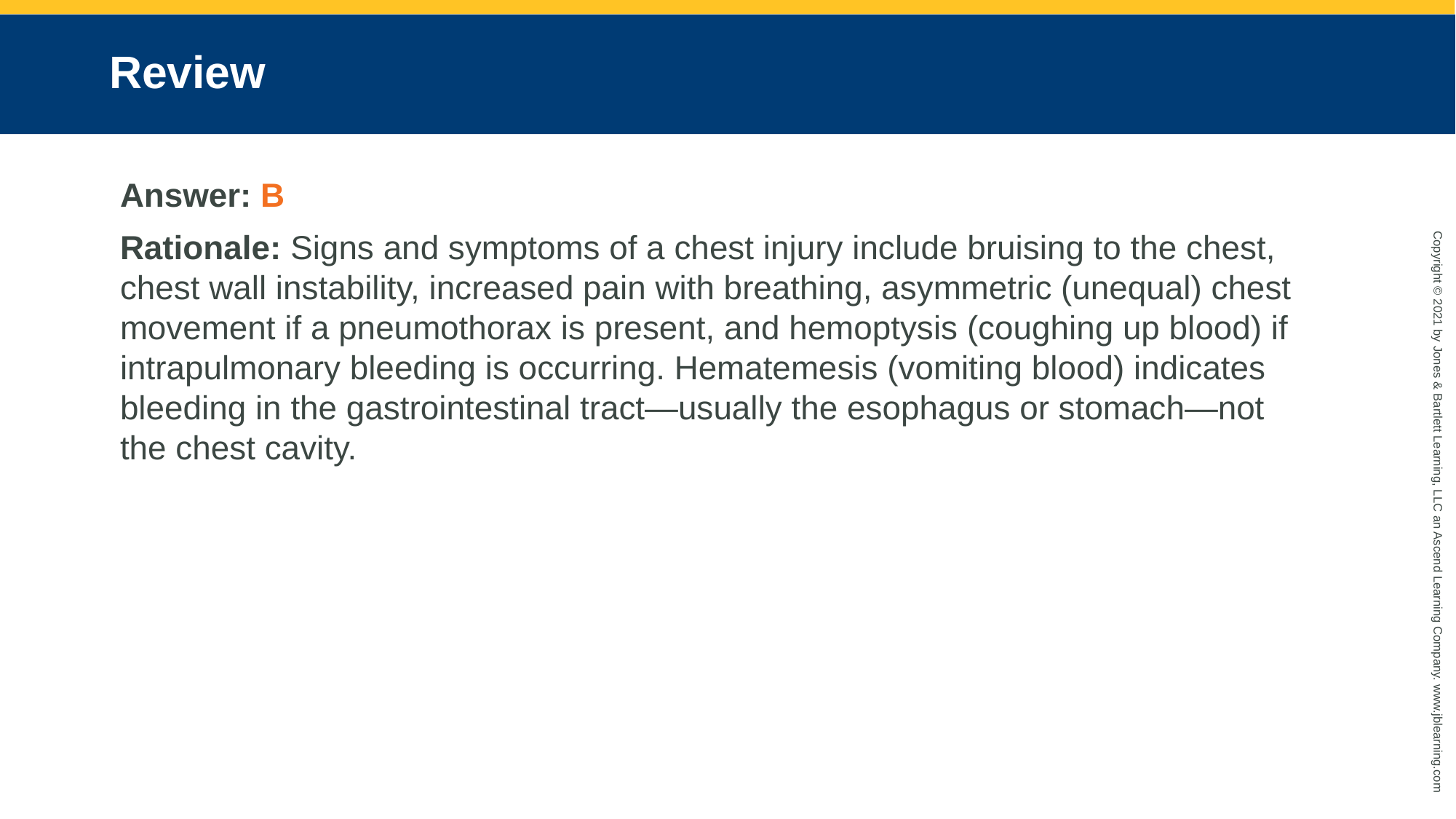

# Review
Answer: B
Rationale: Signs and symptoms of a chest injury include bruising to the chest, chest wall instability, increased pain with breathing, asymmetric (unequal) chest movement if a pneumothorax is present, and hemoptysis (coughing up blood) if intrapulmonary bleeding is occurring. Hematemesis (vomiting blood) indicates bleeding in the gastrointestinal tract—usually the esophagus or stomach—not the chest cavity.